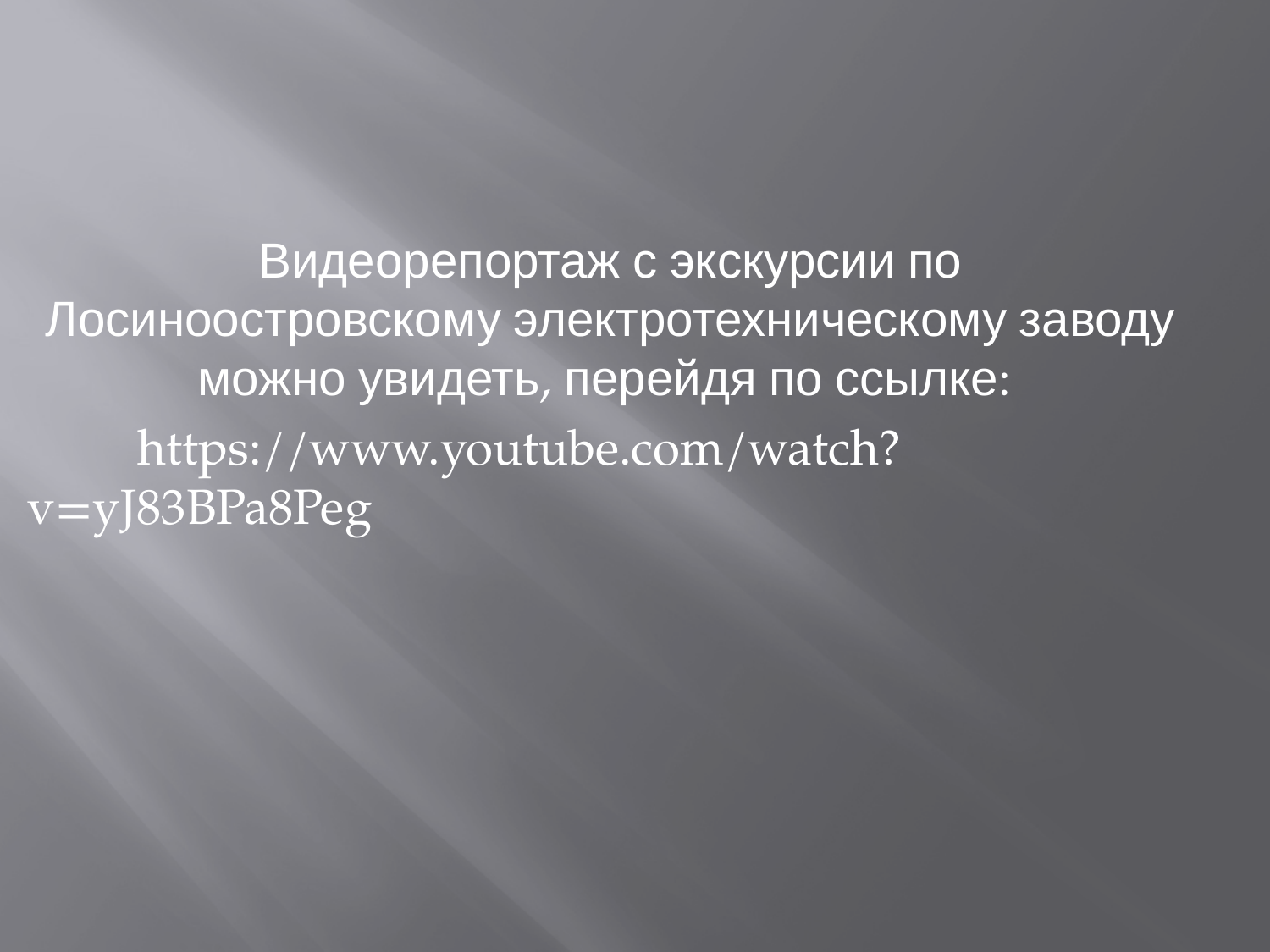

#
Видеорепортаж с экскурсии по Лосиноостровскому электротехническому заводу можно увидеть, перейдя по ссылке:
         https://www.youtube.com/watch?v=yJ83BPa8Peg